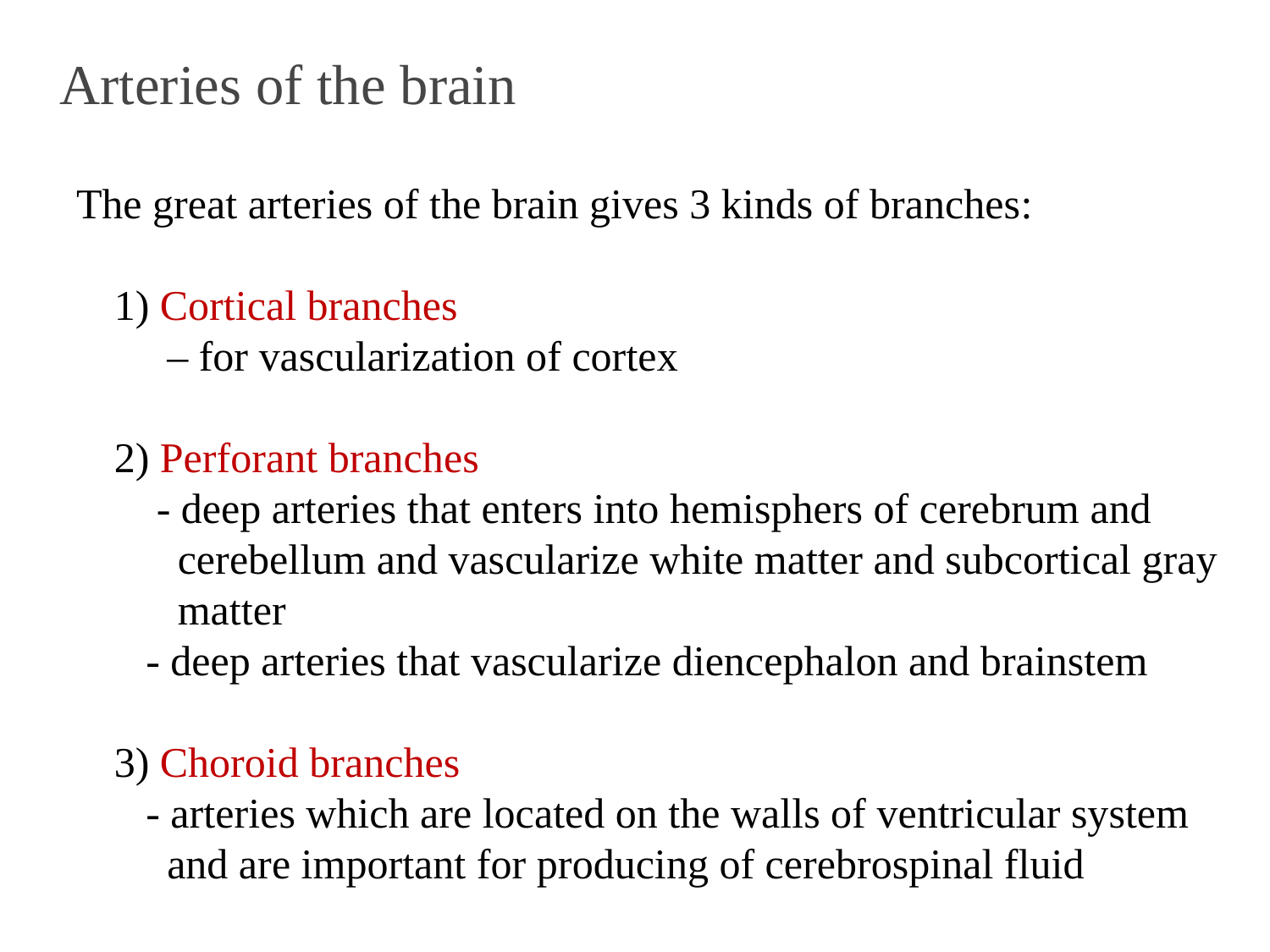

# Arteries of the brain

The great arteries of the brain gives 3 kinds of branches:
1) Cortical branches
     – for vascularization of cortex
2) Perforant branches
    - deep arteries that enters into hemisphers of cerebrum and
      cerebellum and vascularize white matter and subcortical gray
      matter
   - deep arteries that vascularize diencephalon and brainstem
3) Choroid branches
   - arteries which are located on the walls of ventricular system
     and are important for producing of cerebrospinal fluid